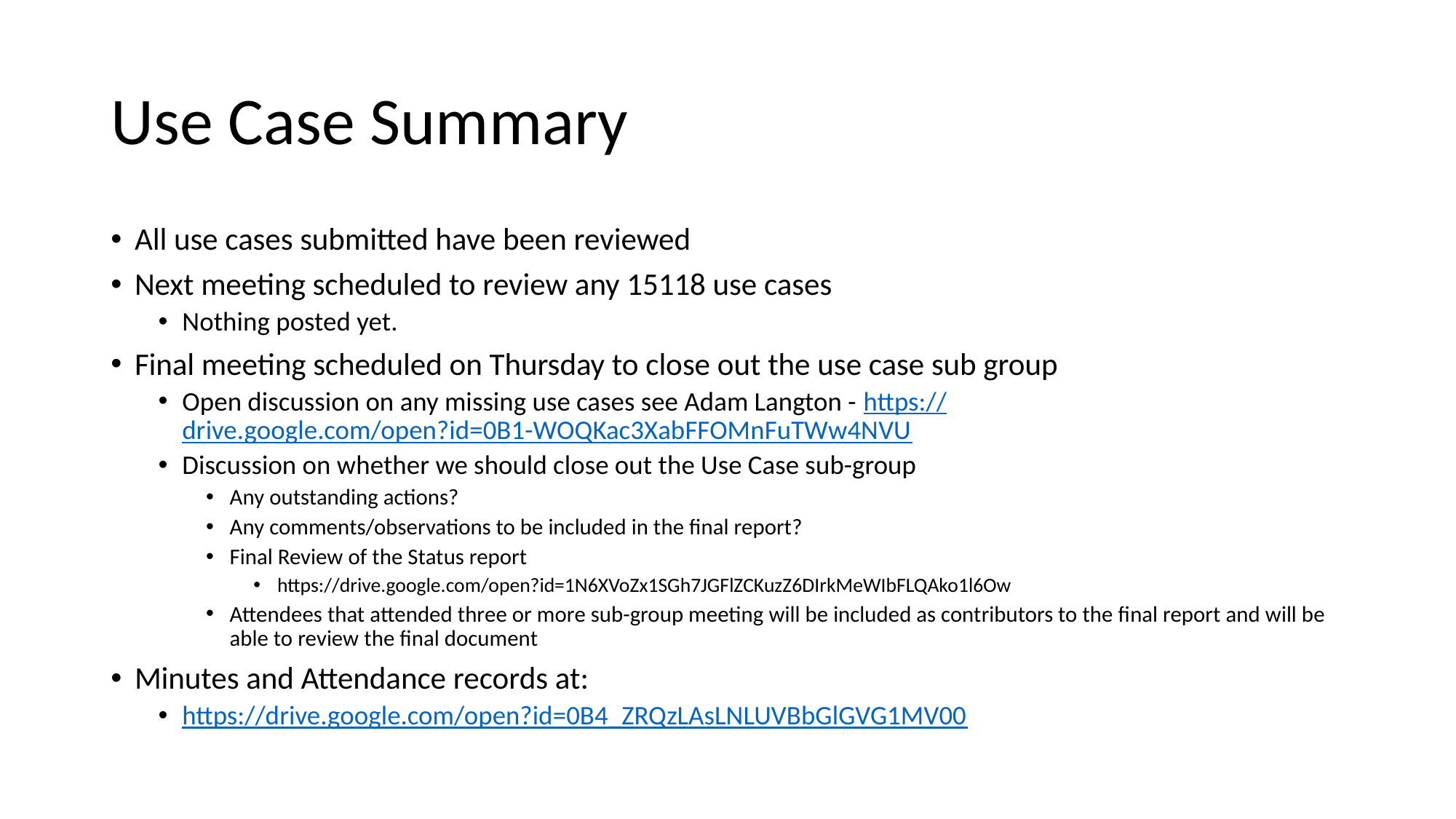

# Use Case Summary
All use cases submitted have been reviewed
Next meeting scheduled to review any 15118 use cases
Nothing posted yet.
Final meeting scheduled on Thursday to close out the use case sub group
Open discussion on any missing use cases see Adam Langton - https://drive.google.com/open?id=0B1-WOQKac3XabFFOMnFuTWw4NVU
Discussion on whether we should close out the Use Case sub-group
Any outstanding actions?
Any comments/observations to be included in the final report?
Final Review of the Status report
https://drive.google.com/open?id=1N6XVoZx1SGh7JGFlZCKuzZ6DIrkMeWIbFLQAko1l6Ow
Attendees that attended three or more sub-group meeting will be included as contributors to the final report and will be able to review the final document
Minutes and Attendance records at:
https://drive.google.com/open?id=0B4_ZRQzLAsLNLUVBbGlGVG1MV00